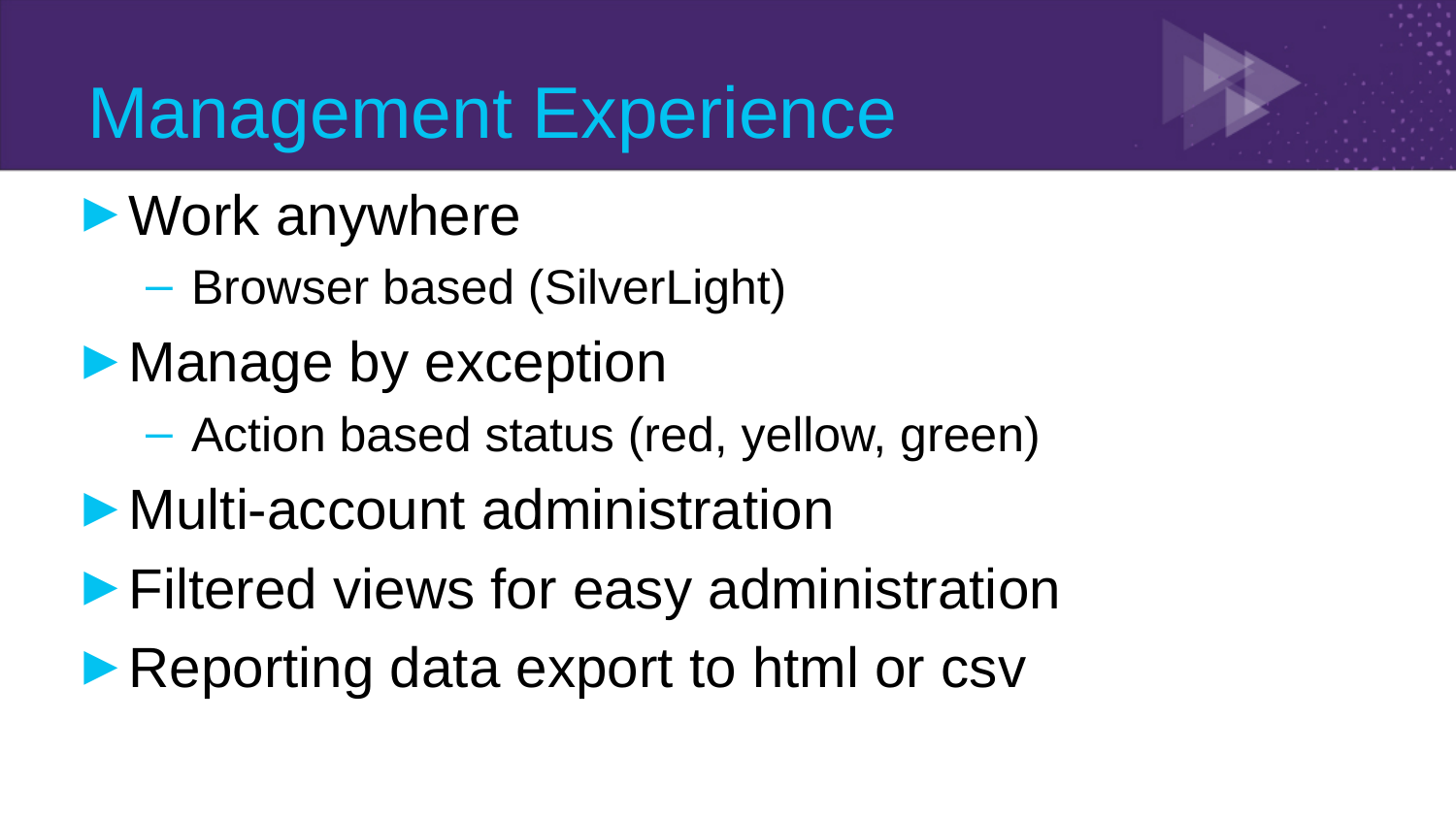

# Management Experience
Work anywhere
Browser based (SilverLight)
Manage by exception
Action based status (red, yellow, green)
Multi-account administration
Filtered views for easy administration
Reporting data export to html or csv